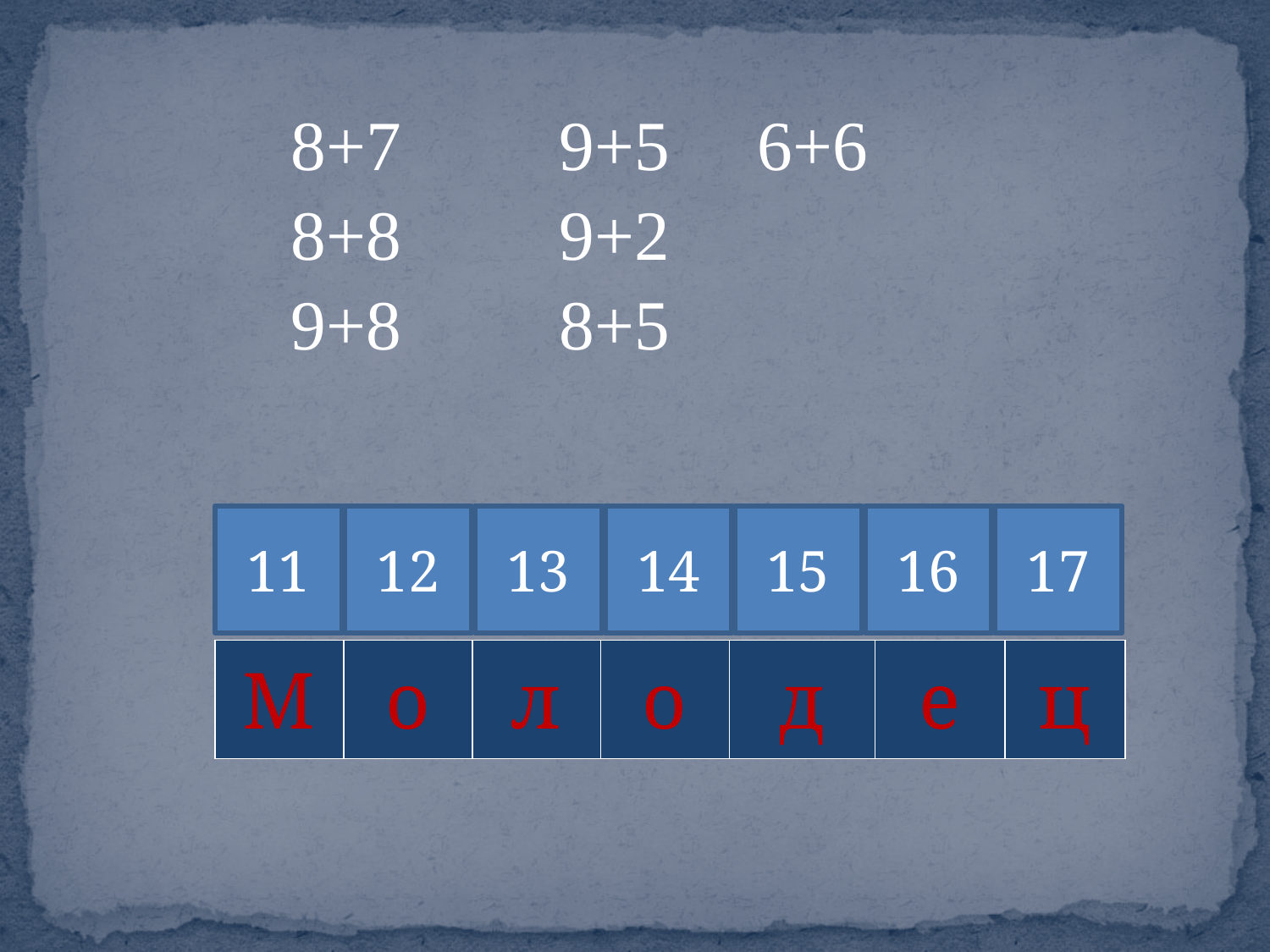

| 8+7 9+5 6+6 8+8 9+2 9+8 8+5 |
| --- |
11
12
13
14
15
16
17
| М | о | л | о | д | е | ц |
| --- | --- | --- | --- | --- | --- | --- |